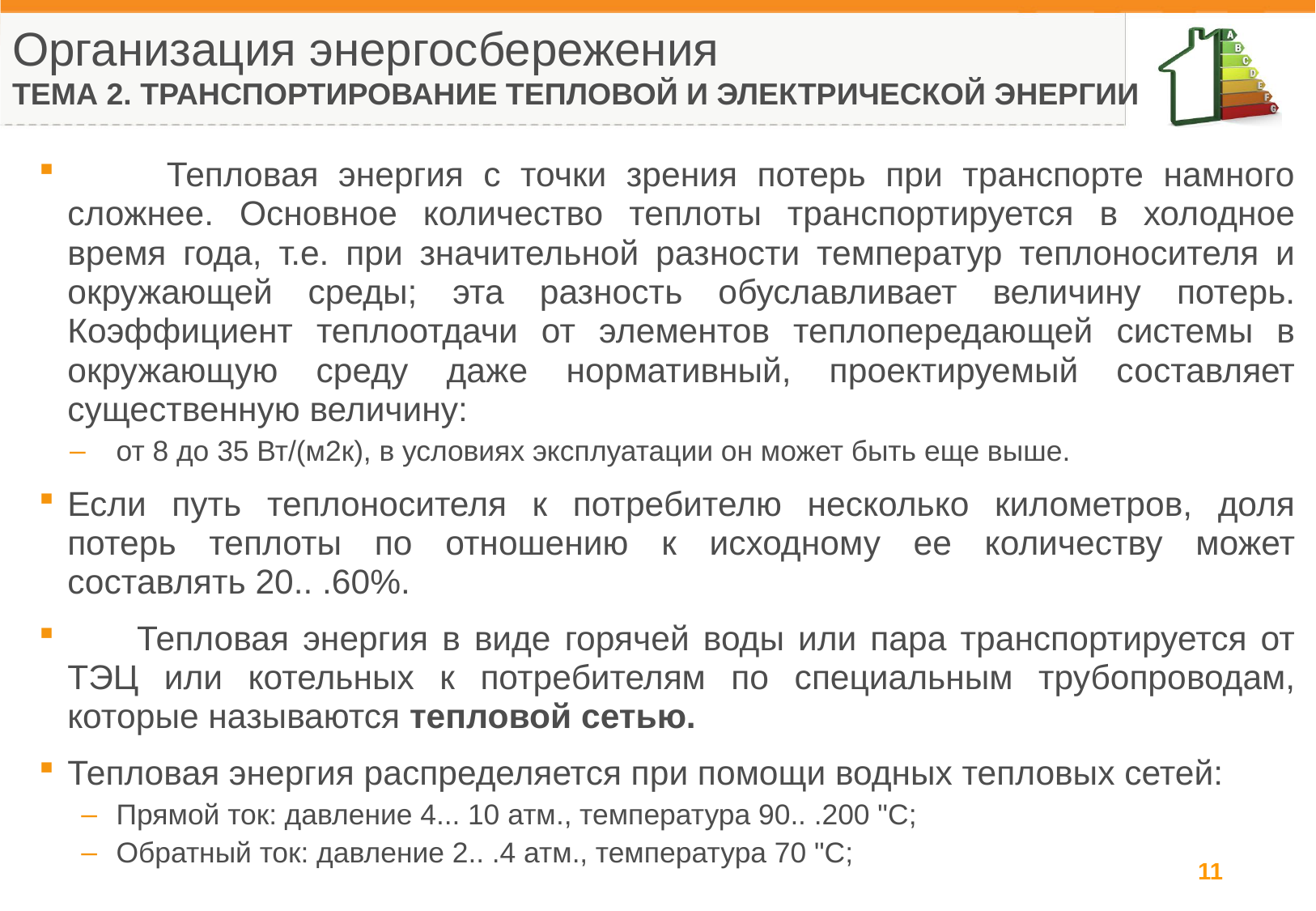

Организация энергосбережения
ТЕМА 2. ТРАНСПОРТИРОВАНИЕ ТЕПЛОВОЙ И ЭЛЕКТРИЧЕСКОЙ ЭНЕРГИИ
     Тепловая энергия с точки зрения потерь при транспорте намного сложнее. Основное количество теплоты транспортируется в холодное время года, т.е. при значительной разности температур теплоносителя и окружающей среды; эта разность обуславливает величину потерь. Коэффициент теплоотдачи от элементов теплопередающей системы в окружающую среду даже нормативный, проектируемый составляет существенную величину:
от 8 до 35 Вт/(м2к), в условиях эксплуатации он может быть еще выше.
Если путь теплоносителя к потребителю несколько километров, доля потерь теплоты по отношению к исходному ее количеству может составлять 20.. .60%.
     Тепловая энергия в виде горячей воды или пара транспортируется от ТЭЦ или котельных к потребителям по специальным трубопроводам, которые называются тепловой сетью.
Тепловая энергия распределяется при помощи водных тепловых сетей:
Прямой ток: давление 4... 10 атм., температура 90.. .200 "С;
Обратный ток: давление 2.. .4 атм., температура 70 "С;